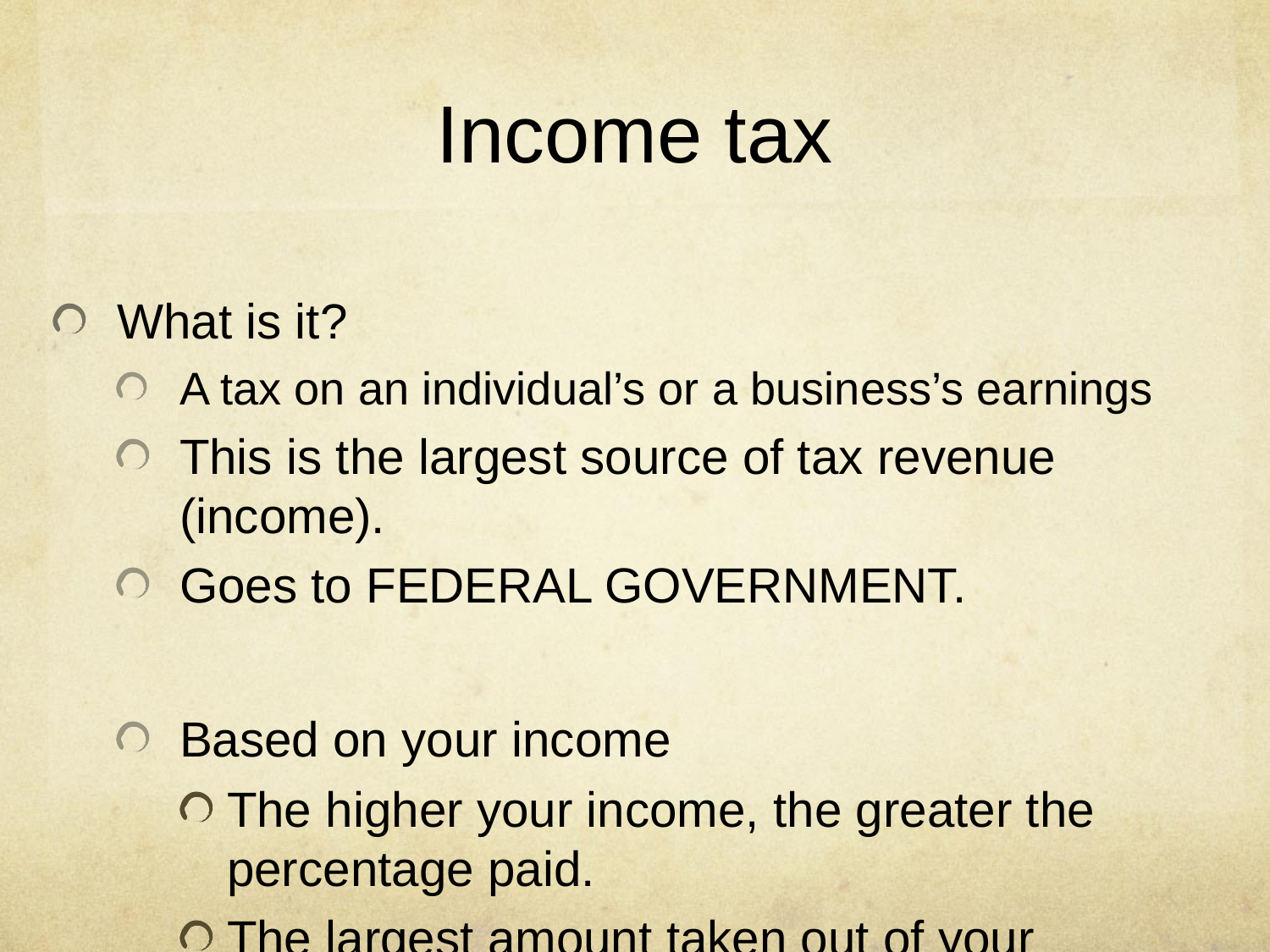

# Income tax
What is it?
A tax on an individual’s or a business’s earnings
This is the largest source of tax revenue (income).
Goes to FEDERAL GOVERNMENT.

Based on your income
The higher your income, the greater the percentage paid.
The largest amount taken out of your paycheck